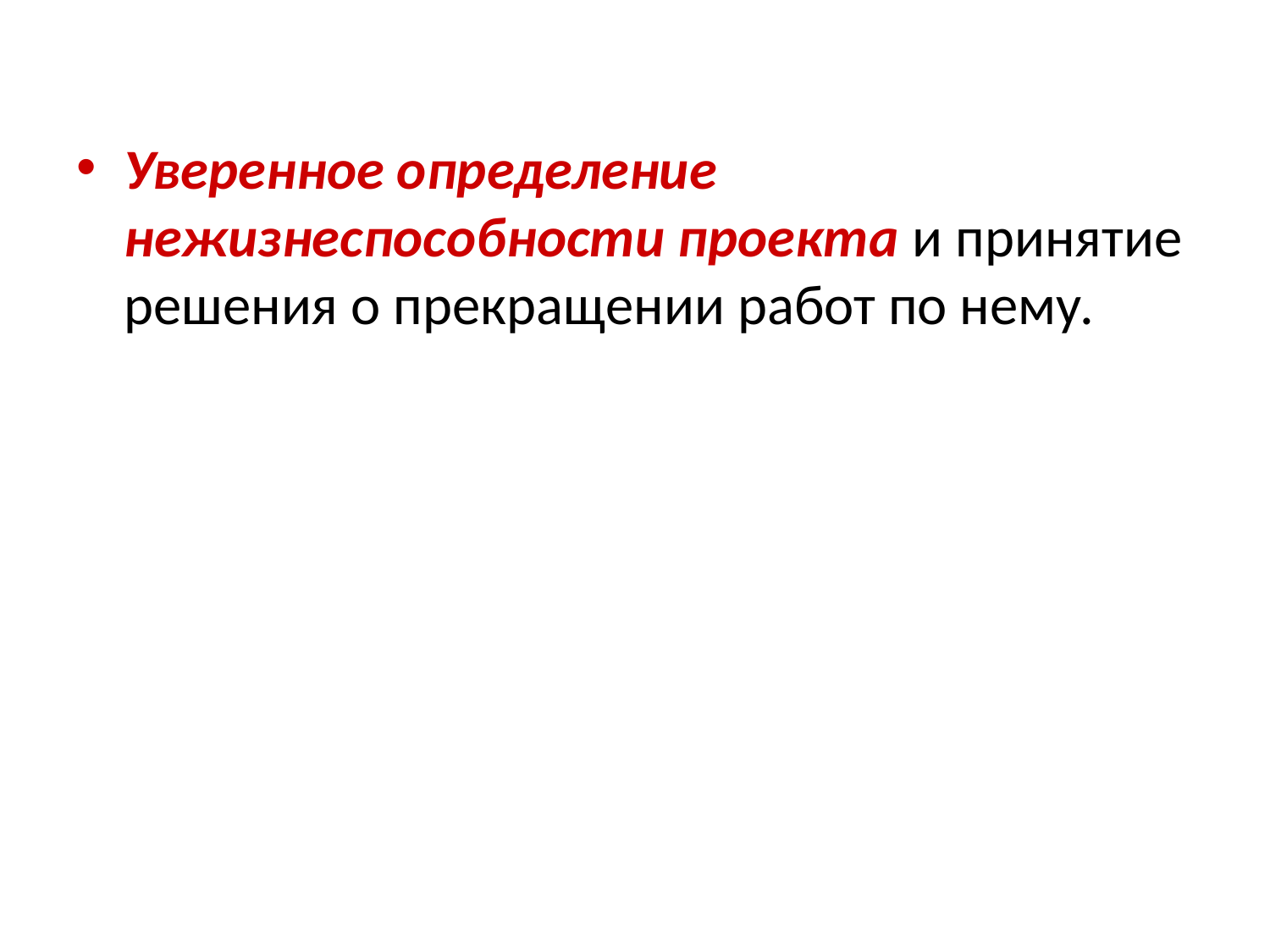

Уверенное определение нежизнеспособности проекта и принятие решения о прекращении работ по нему.